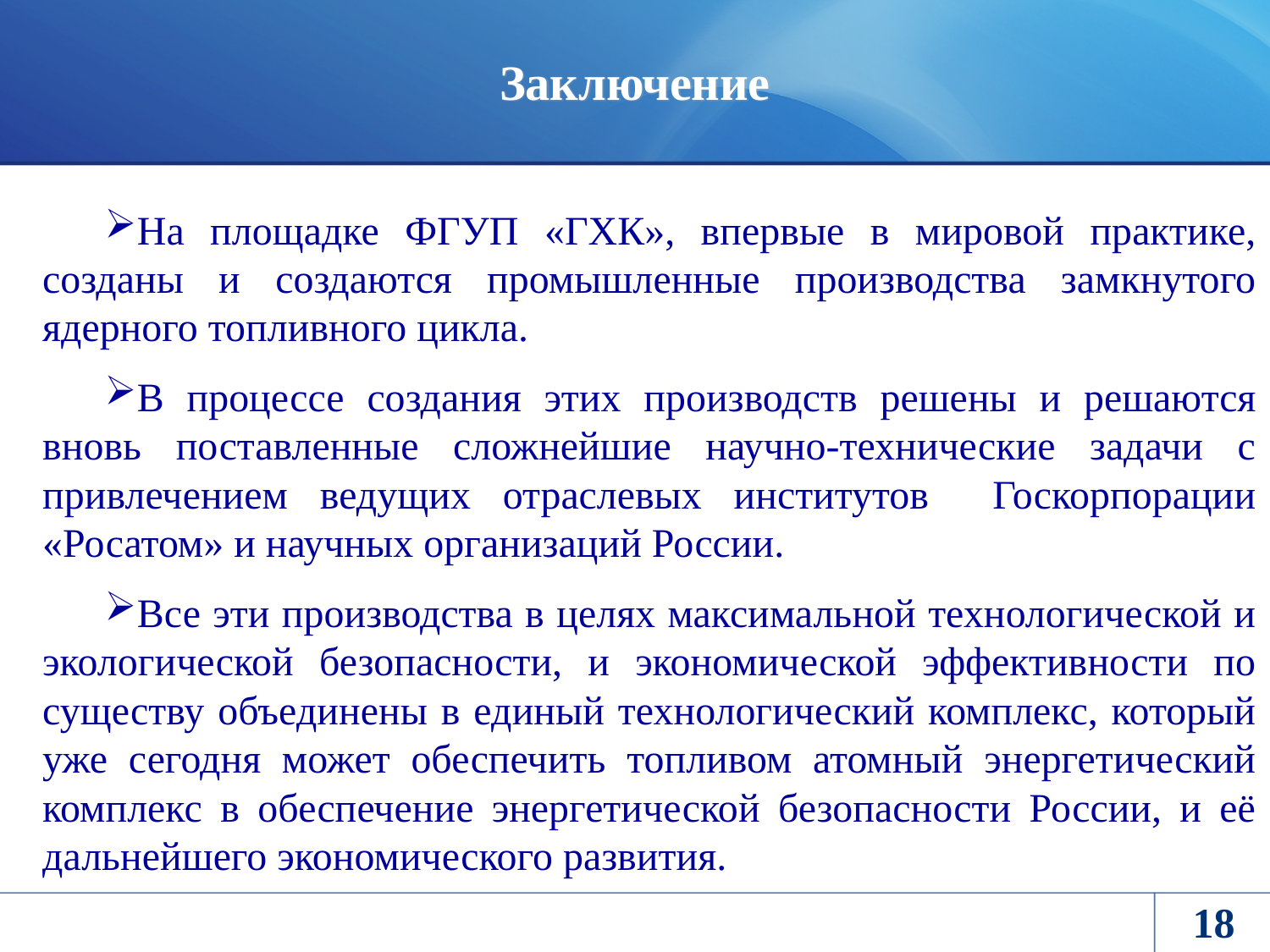

# Заключение
На площадке ФГУП «ГХК», впервые в мировой практике, созданы и создаются промышленные производства замкнутого ядерного топливного цикла.
В процессе создания этих производств решены и решаются вновь поставленные сложнейшие научно-технические задачи с привлечением ведущих отраслевых институтов  Госкорпорации «Росатом» и научных организаций России.
Все эти производства в целях максимальной технологической и экологической безопасности, и экономической эффективности по существу объединены в единый технологический комплекс, который уже сегодня может обеспечить топливом атомный энергетический комплекс в обеспечение энергетической безопасности России, и её дальнейшего экономического развития.
18